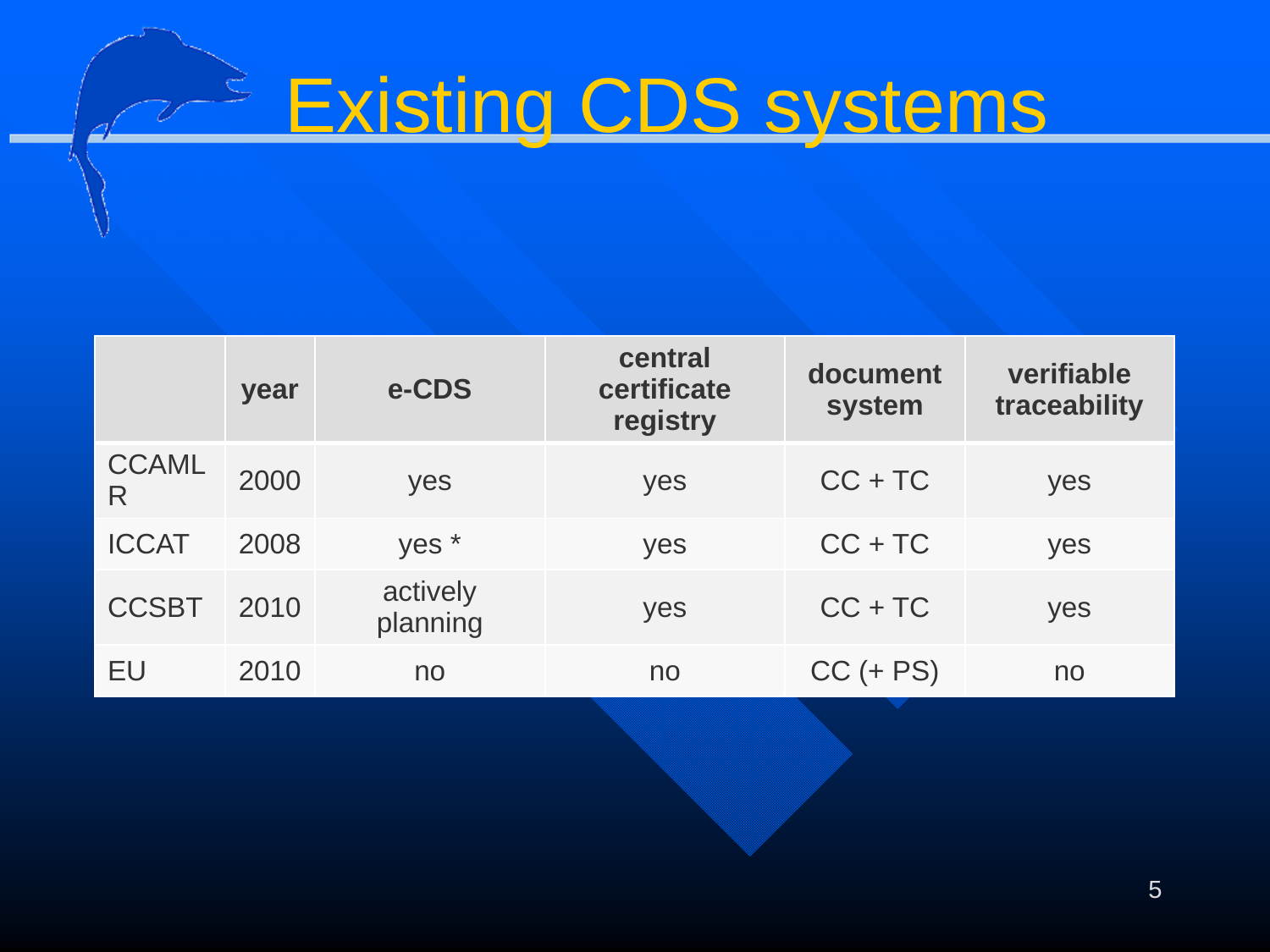

# Existing CDS systems
|  | year | e-CDS | central certificate registry | document system | verifiable traceability |
| --- | --- | --- | --- | --- | --- |
| CCAMLR | 2000 | yes | yes | CC + TC | yes |
| ICCAT | 2008 | yes \* | yes | CC + TC | yes |
| CCSBT | 2010 | actively planning | yes | CC + TC | yes |
| EU | 2010 | no | no | CC (+ PS) | no |
5